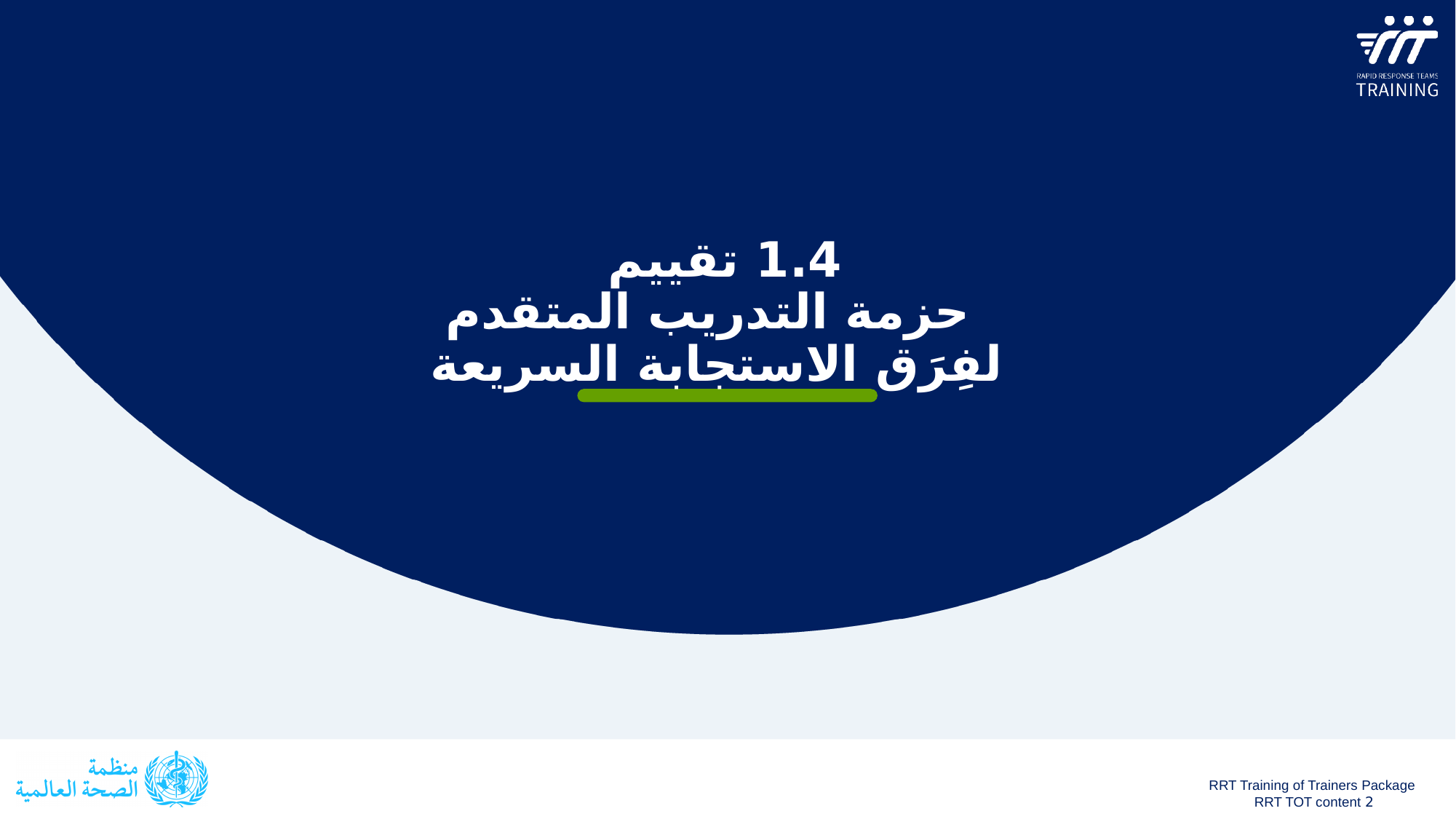

1.4 تقييم
 حزمة التدريب المتقدم لفِرَق الاستجابة السريعة